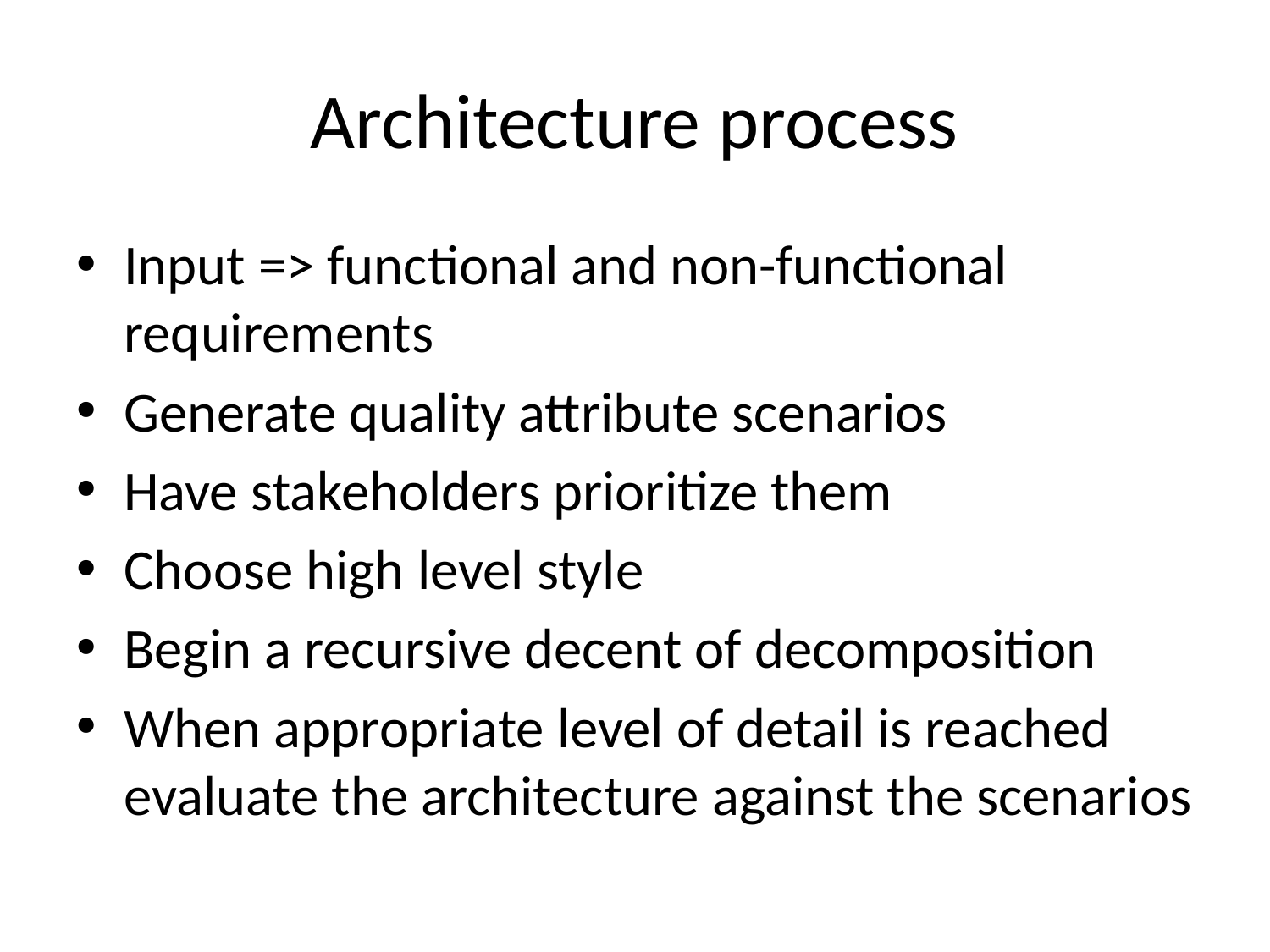

# Architecture process
Input => functional and non-functional requirements
Generate quality attribute scenarios
Have stakeholders prioritize them
Choose high level style
Begin a recursive decent of decomposition
When appropriate level of detail is reached evaluate the architecture against the scenarios